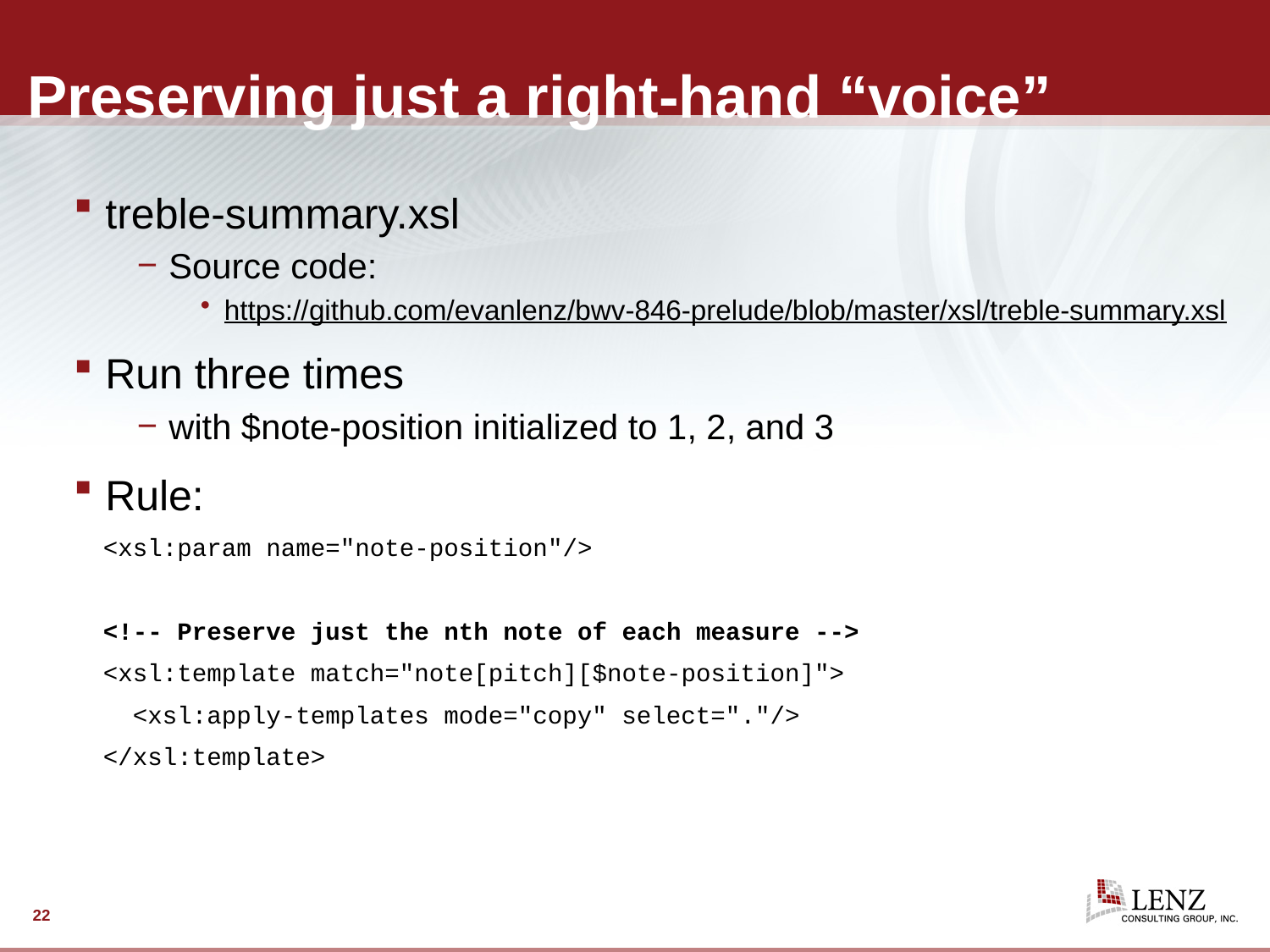

# Preserving just a right-hand “voice”
treble-summary.xsl
Source code:
https://github.com/evanlenz/bwv-846-prelude/blob/master/xsl/treble-summary.xsl
Run three times
with $note-position initialized to 1, 2, and 3
Rule:
  <xsl:param name="note-position"/>

  <!-- Preserve just the nth note of each measure -->
  <xsl:template match="note[pitch][$note-position]">
    <xsl:apply-templates mode="copy" select="."/>
  </xsl:template>
22